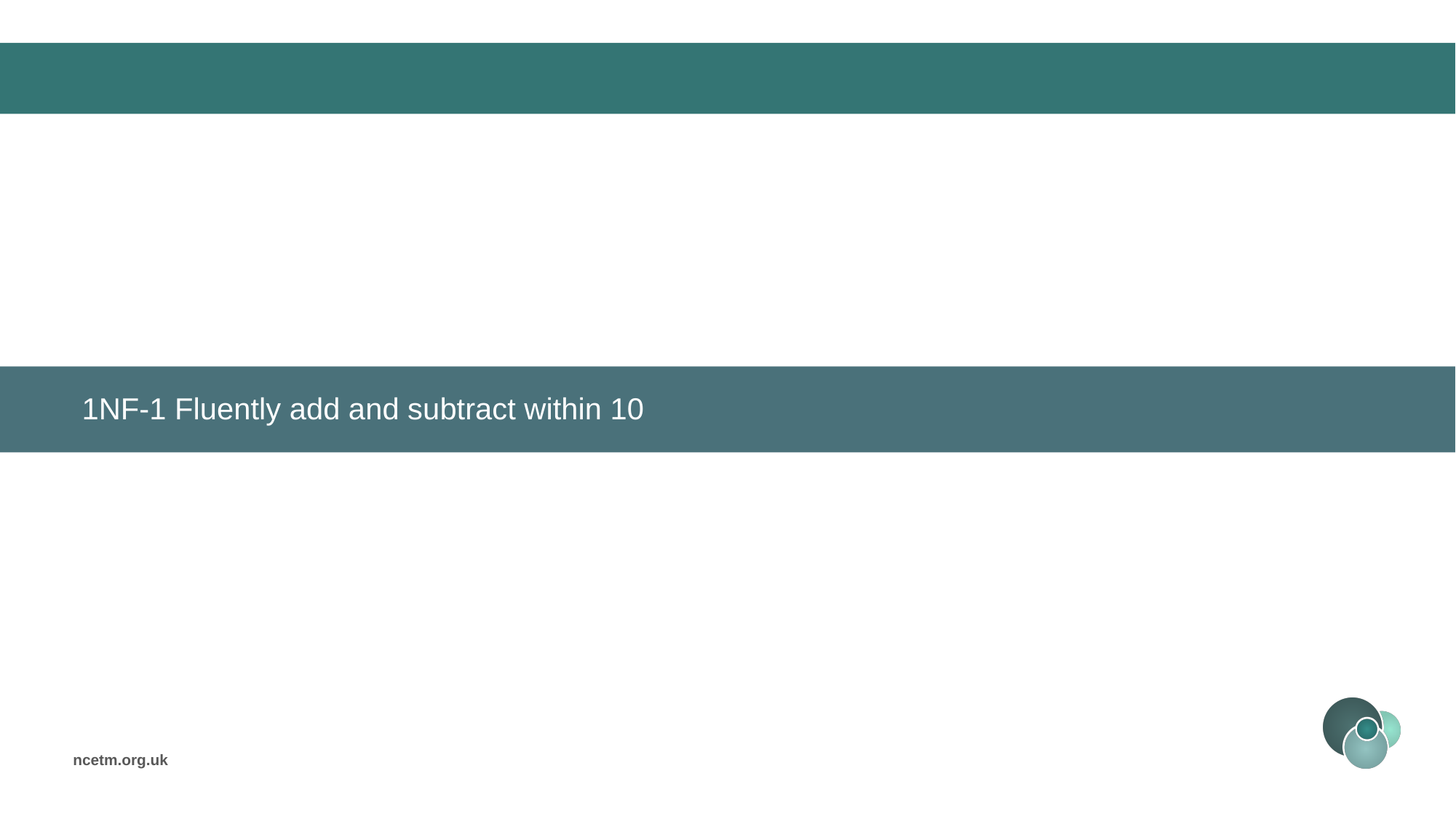

1NF-1 Fluently add and subtract within 10